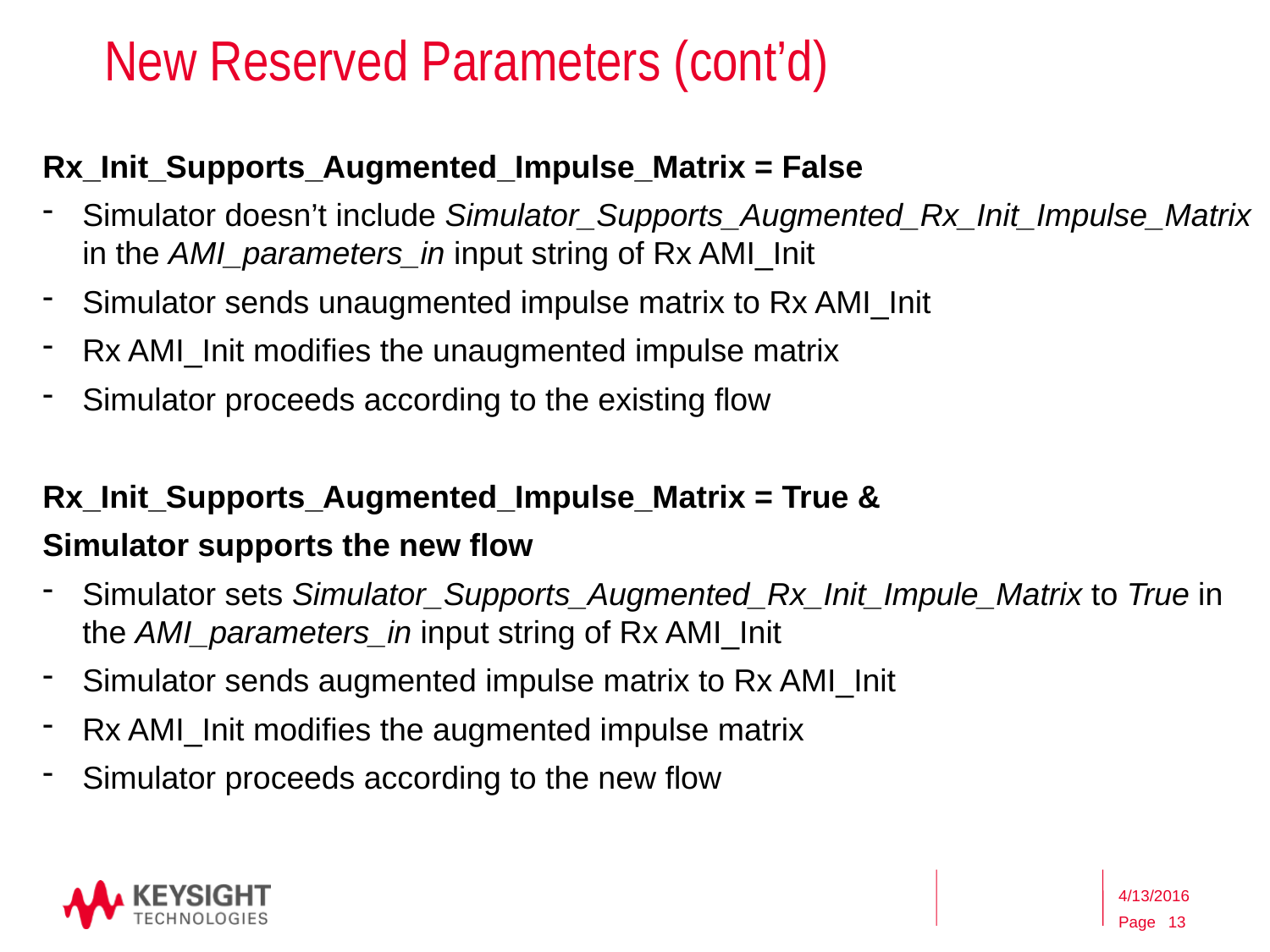

# New Reserved Parameters (cont’d)
Rx_Init_Supports_Augmented_Impulse_Matrix = False
Simulator doesn’t include Simulator_Supports_Augmented_Rx_Init_Impulse_Matrix in the AMI_parameters_in input string of Rx AMI_Init
Simulator sends unaugmented impulse matrix to Rx AMI_Init
Rx AMI_Init modifies the unaugmented impulse matrix
Simulator proceeds according to the existing flow

Rx_Init_Supports_Augmented_Impulse_Matrix = True &
Simulator supports the new flow
Simulator sets Simulator_Supports_Augmented_Rx_Init_Impule_Matrix to True in the AMI_parameters_in input string of Rx AMI_Init
Simulator sends augmented impulse matrix to Rx AMI_Init
Rx AMI_Init modifies the augmented impulse matrix
Simulator proceeds according to the new flow
4/13/2016
13